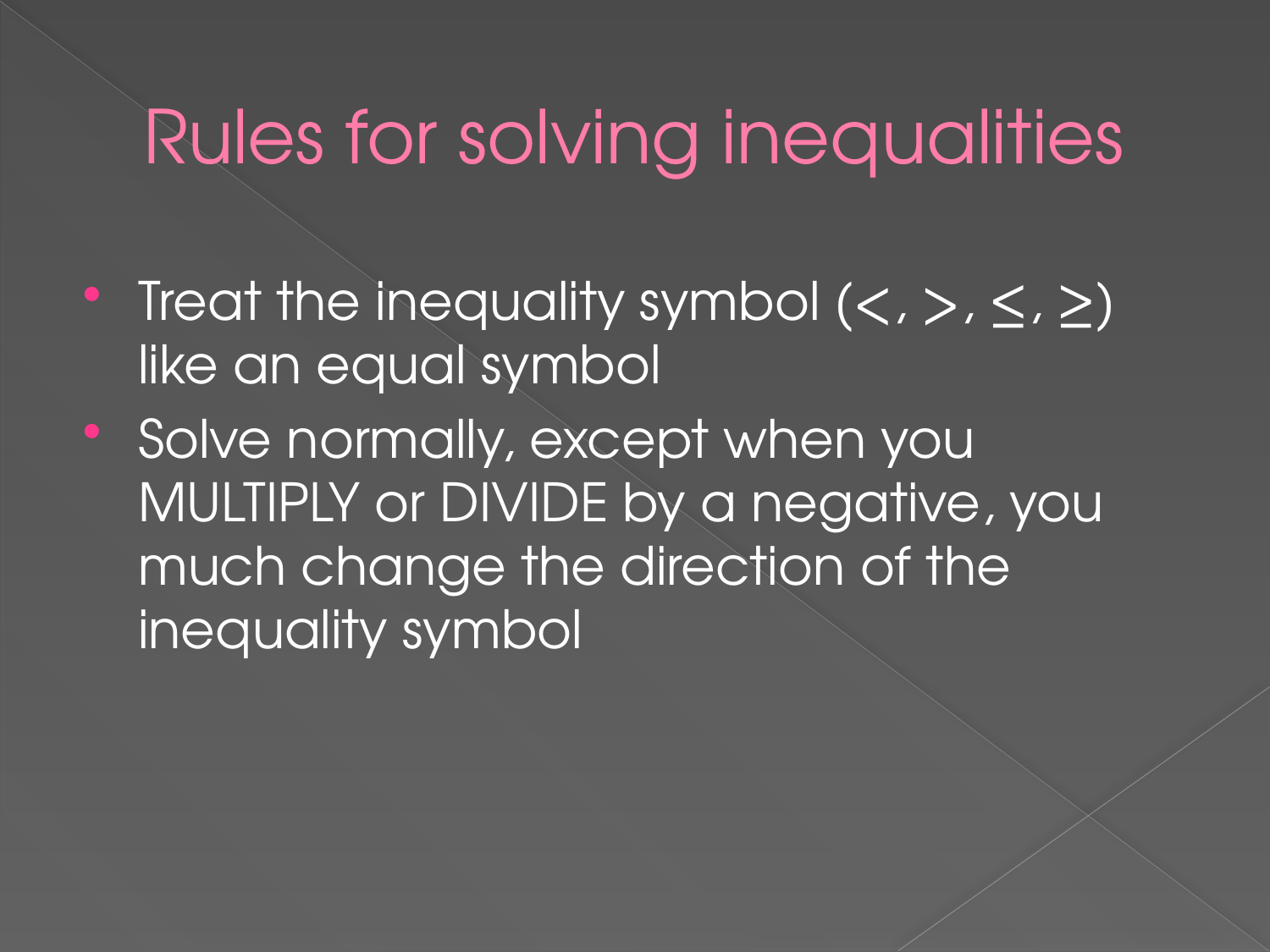

# Rules for solving inequalities
Treat the inequality symbol (<, >, ≤, ≥) like an equal symbol
Solve normally, except when you MULTIPLY or DIVIDE by a negative, you much change the direction of the inequality symbol